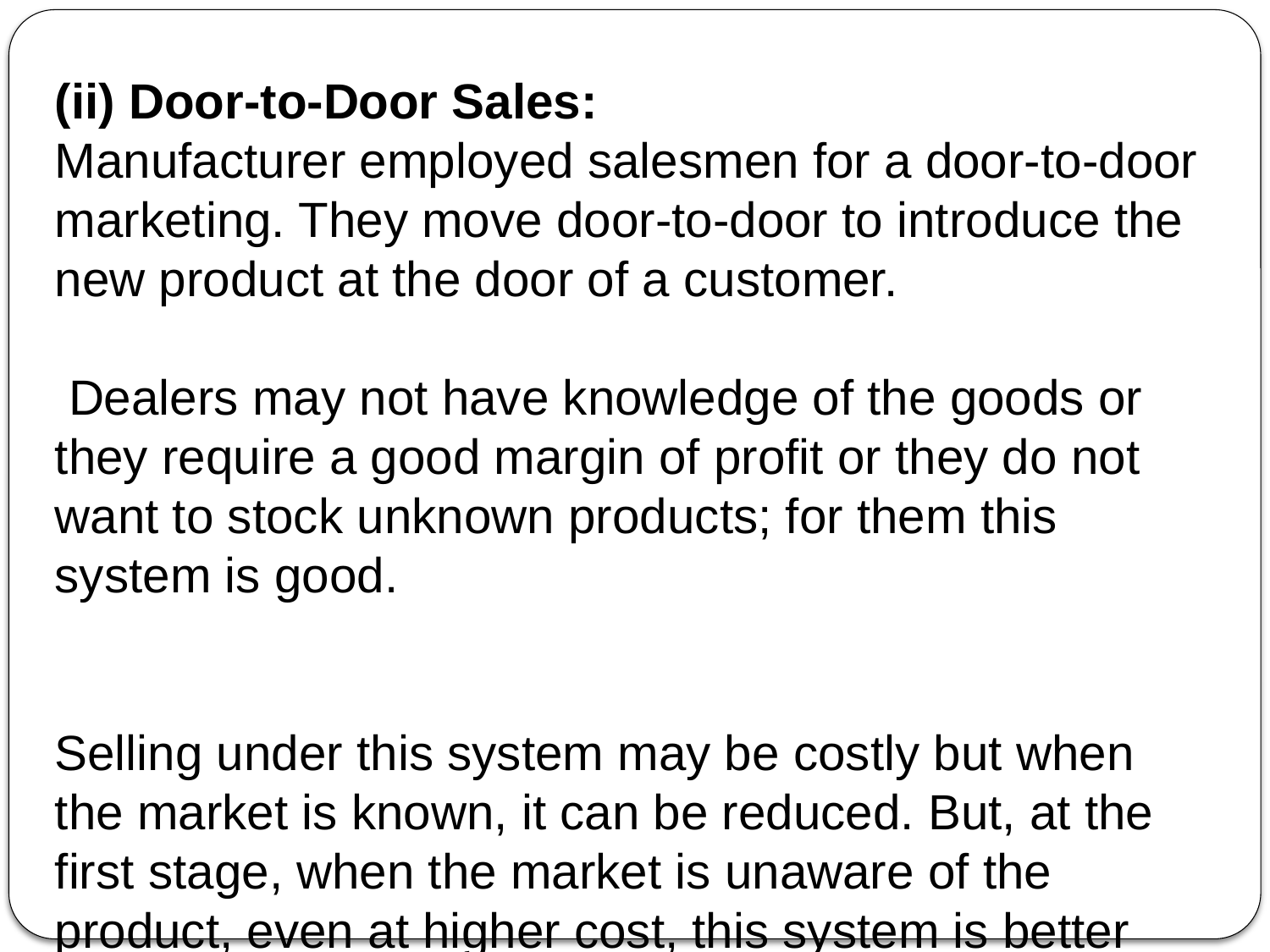

(ii) Door-to-Door Sales:
Manufacturer employed salesmen for a door-to-door marketing. They move door-to-door to introduce the new product at the door of a customer.

 Dealers may not have knowledge of the goods or they require a good margin of profit or they do not want to stock unknown products; for them this system is good.

Selling under this system may be costly but when the market is known, it can be reduced. But, at the first stage, when the market is unaware of the product, even at higher cost, this system is better